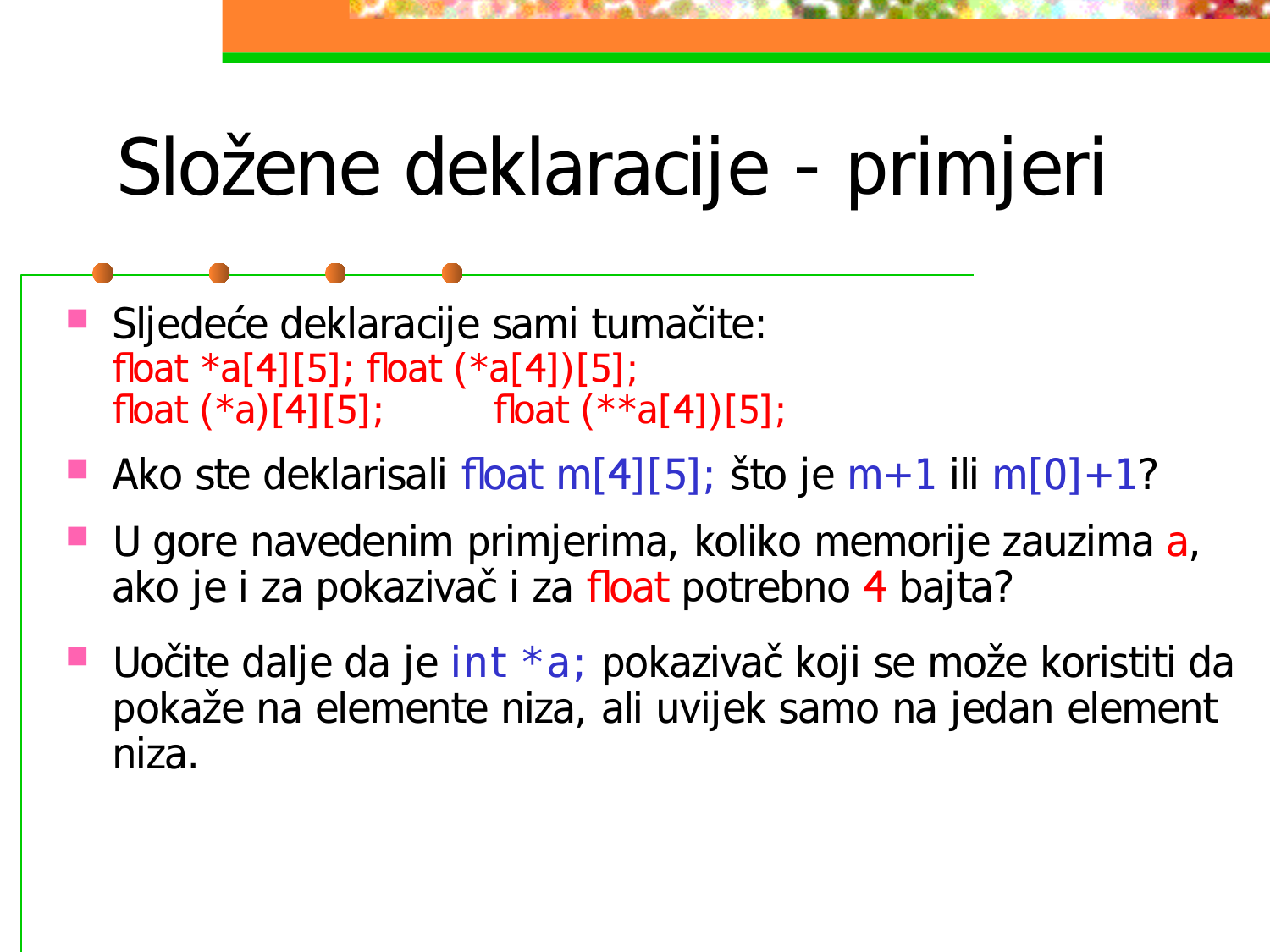

# Složene deklaracije - primjeri
Sljedeće deklaracije sami tumačite:
float *a[4][5];	float (*a[4])[5];
float (*a)[4][5];	float (**a[4])[5];
Ako ste deklarisali float m[4][5]; što je m+1 ili m[0]+1?
U gore navedenim primjerima, koliko memorije zauzima a, ako je i za pokazivač i za float potrebno 4 bajta?
Uočite dalje da je int *a; pokazivač koji se može koristiti da pokaže na elemente niza, ali uvijek samo na jedan element niza.